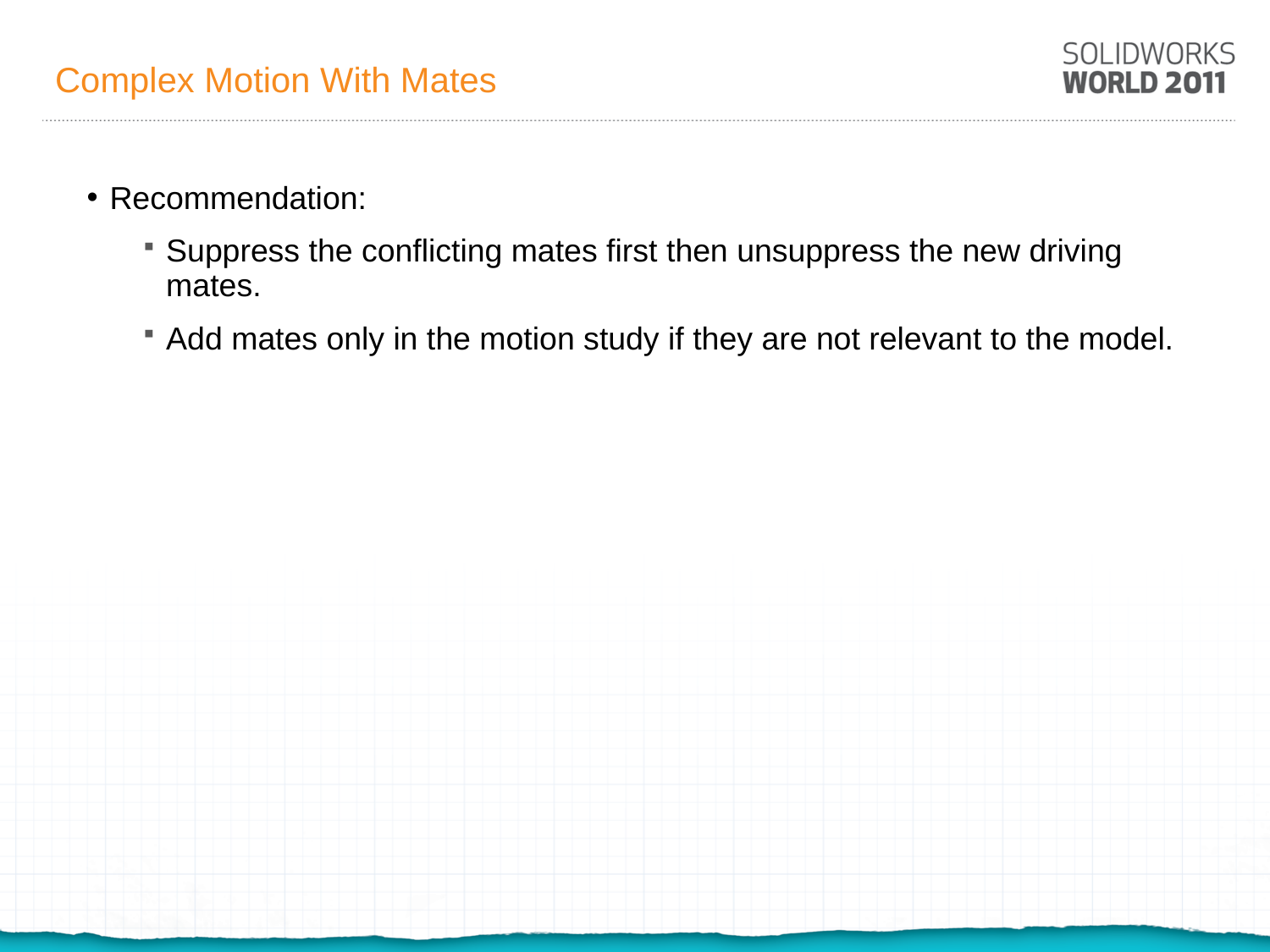

# Complex Motion With Mates
Recommendation:
Suppress the conflicting mates first then unsuppress the new driving mates.
Add mates only in the motion study if they are not relevant to the model.